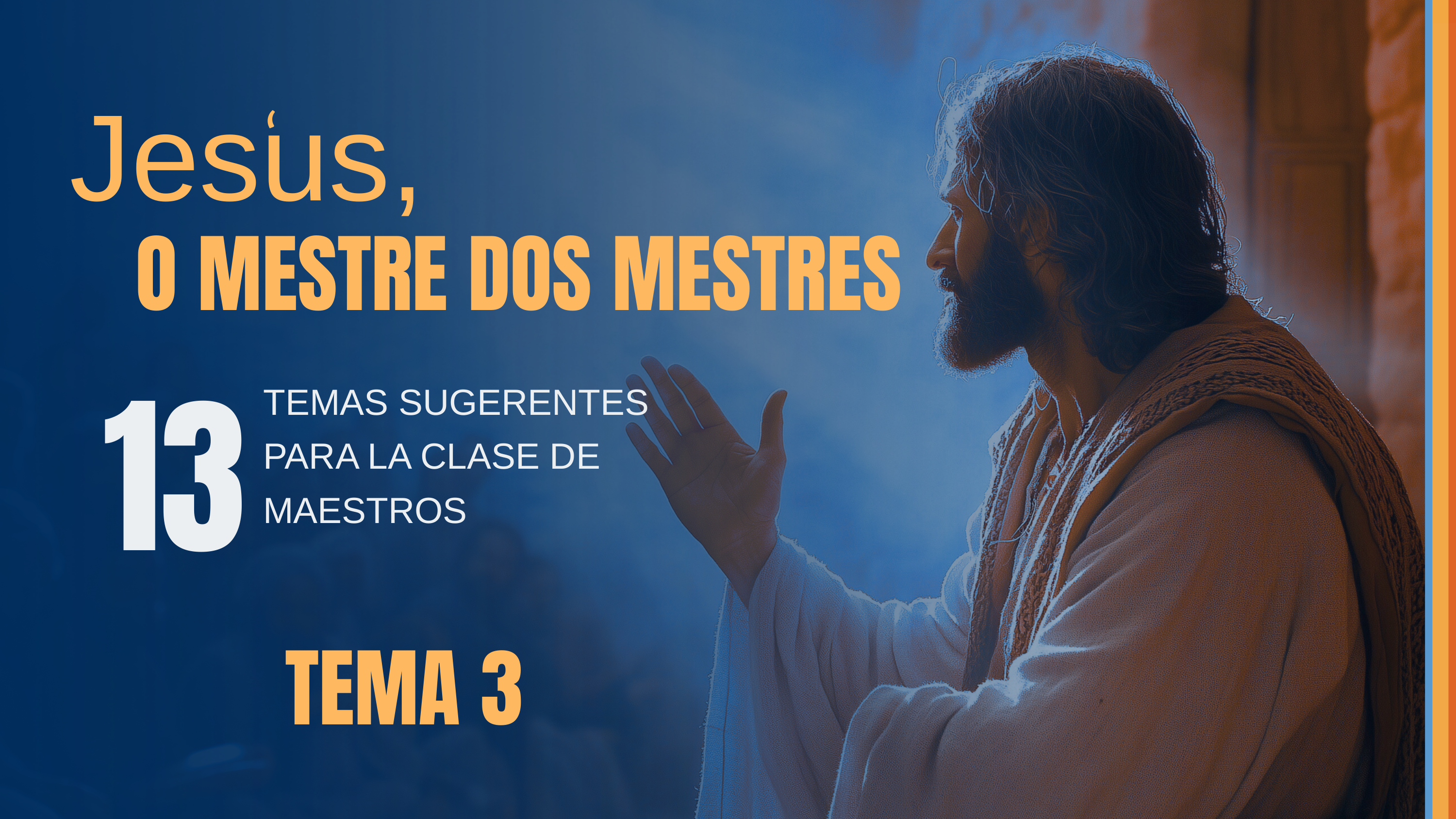

Jesus,
‘
O MESTRE DOS MESTRES
13
TEMAS SUGERENTES
PARA LA CLASE DE MAESTROS

TEMA 3